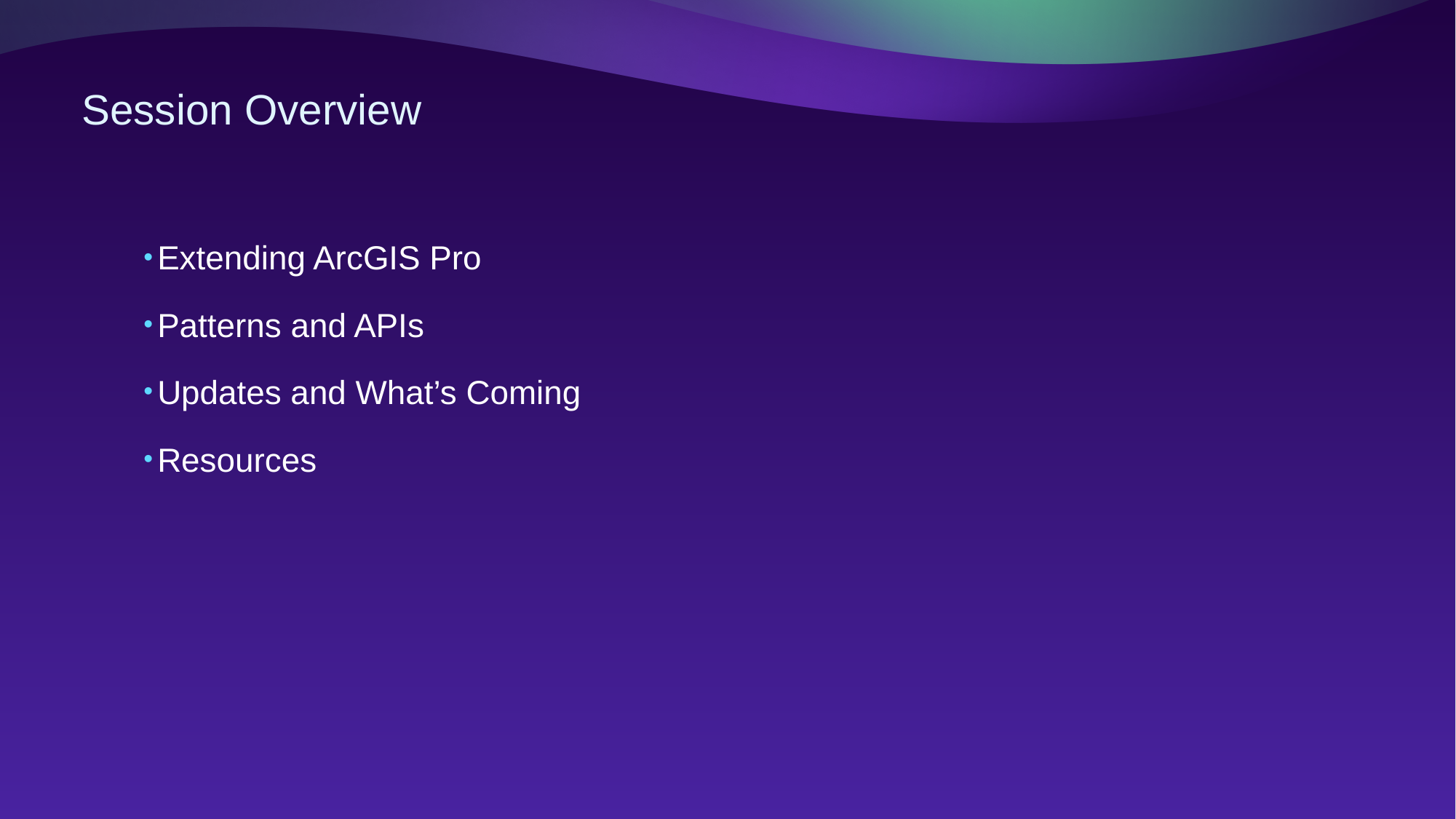

# Session Overview
Extending ArcGIS Pro
Patterns and APIs
Updates and What’s Coming
Resources